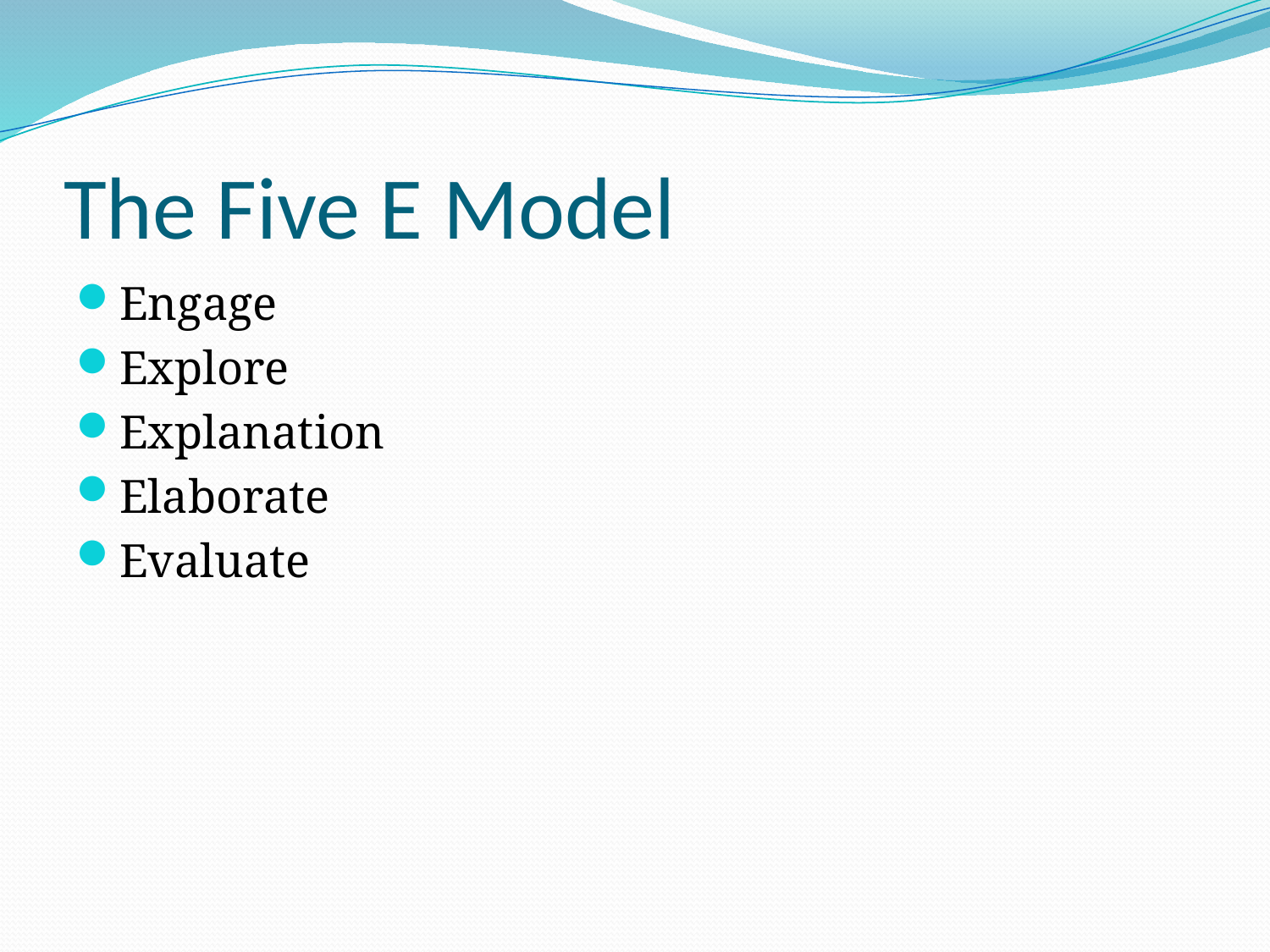

# The Five E Model
Engage
Explore
Explanation
Elaborate
Evaluate